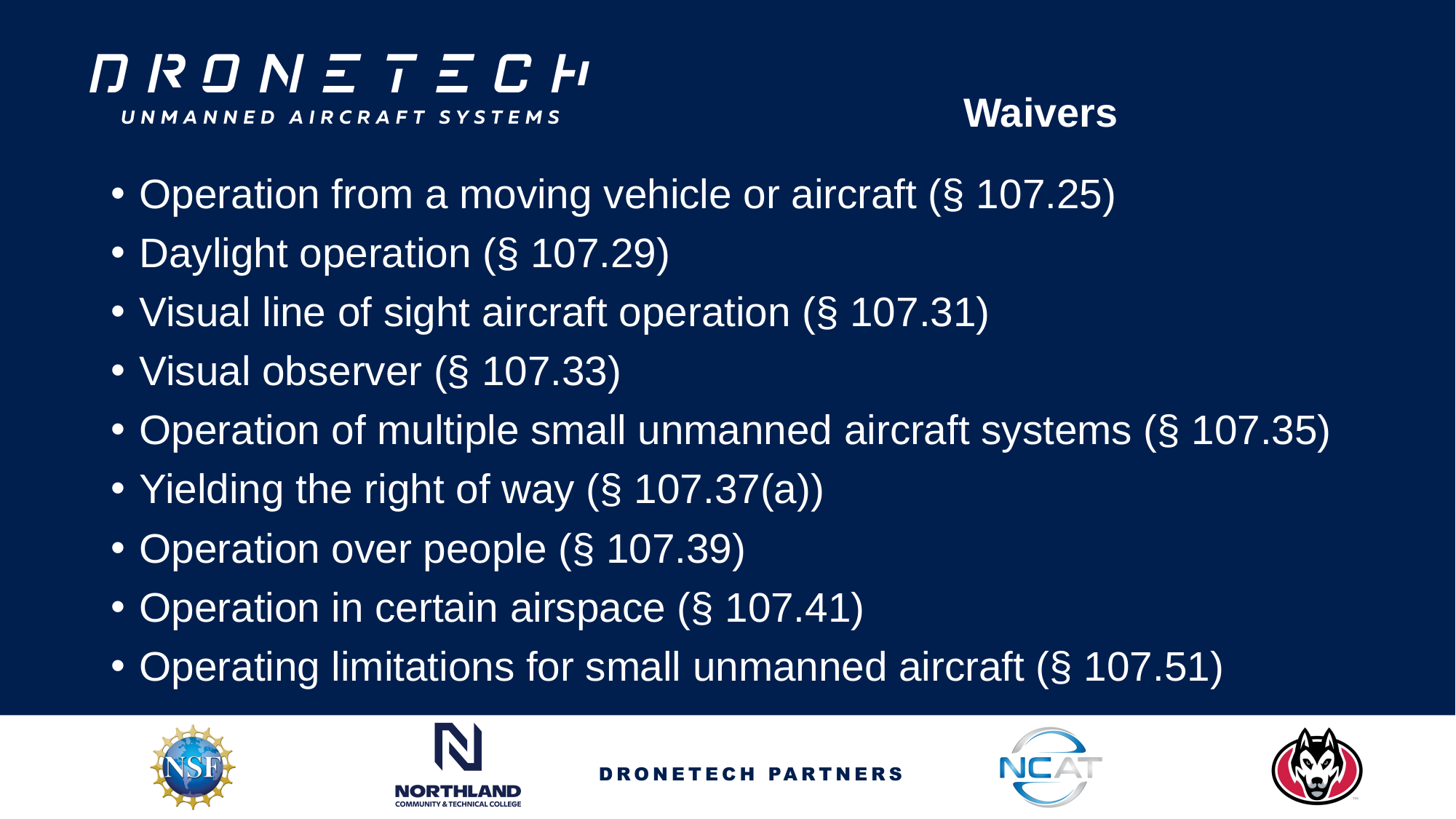

# Waivers
Operation from a moving vehicle or aircraft (§ 107.25)
Daylight operation (§ 107.29)
Visual line of sight aircraft operation (§ 107.31)
Visual observer (§ 107.33)
Operation of multiple small unmanned aircraft systems (§ 107.35)
Yielding the right of way (§ 107.37(a))
Operation over people (§ 107.39)
Operation in certain airspace (§ 107.41)
Operating limitations for small unmanned aircraft (§ 107.51)